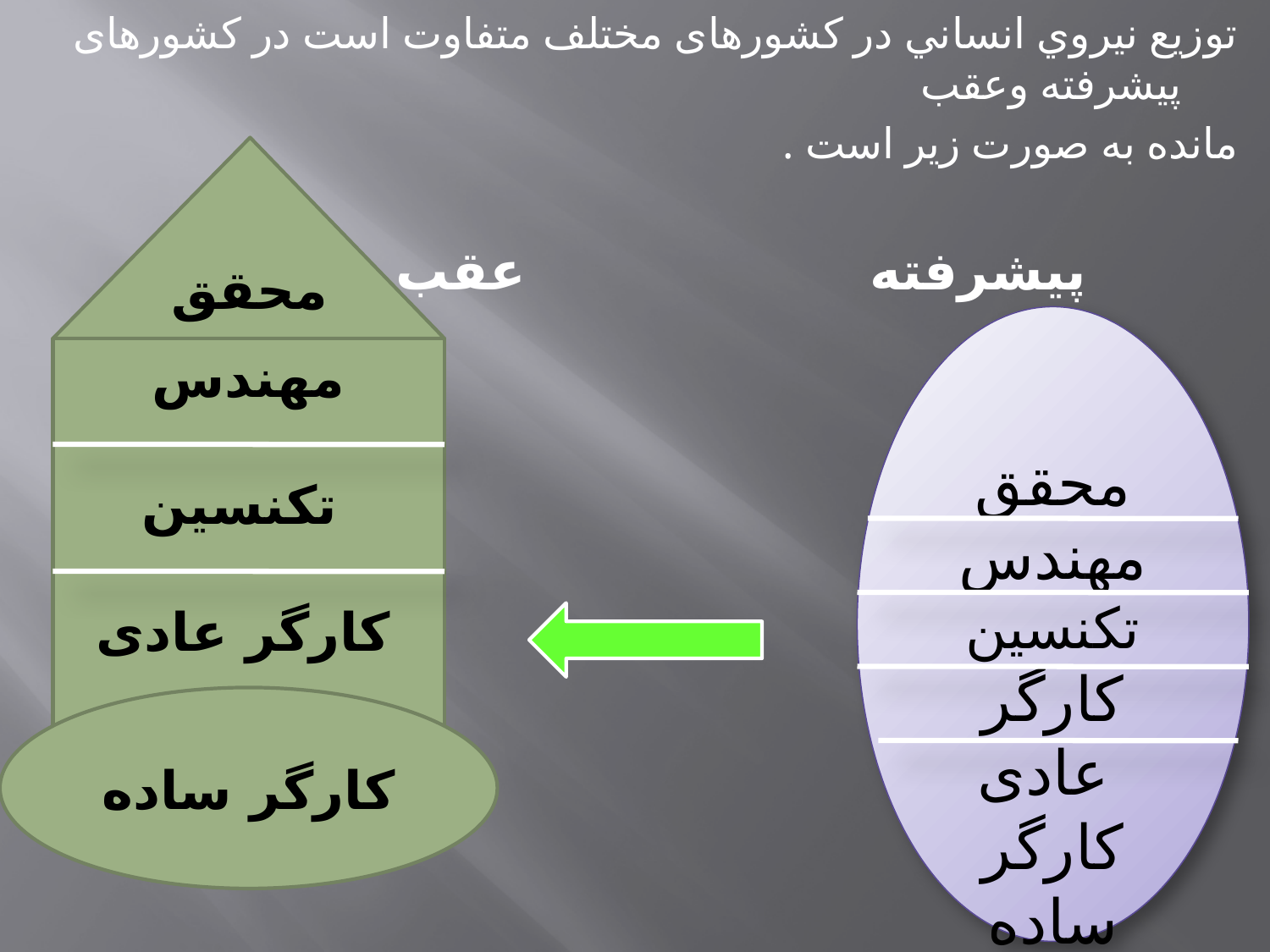

توزيع نيروي انساني در کشورهای مختلف متفاوت است در کشورهای پیشرفته وعقب
مانده به صورت زیر است .

           پیشرفته                         عقب مانده

محقق

محقق
مهندس
تکنسین
کارگر عادی
کارگر ساده
مهندس

تکنسین

کارگر عادی

کارگر ساده